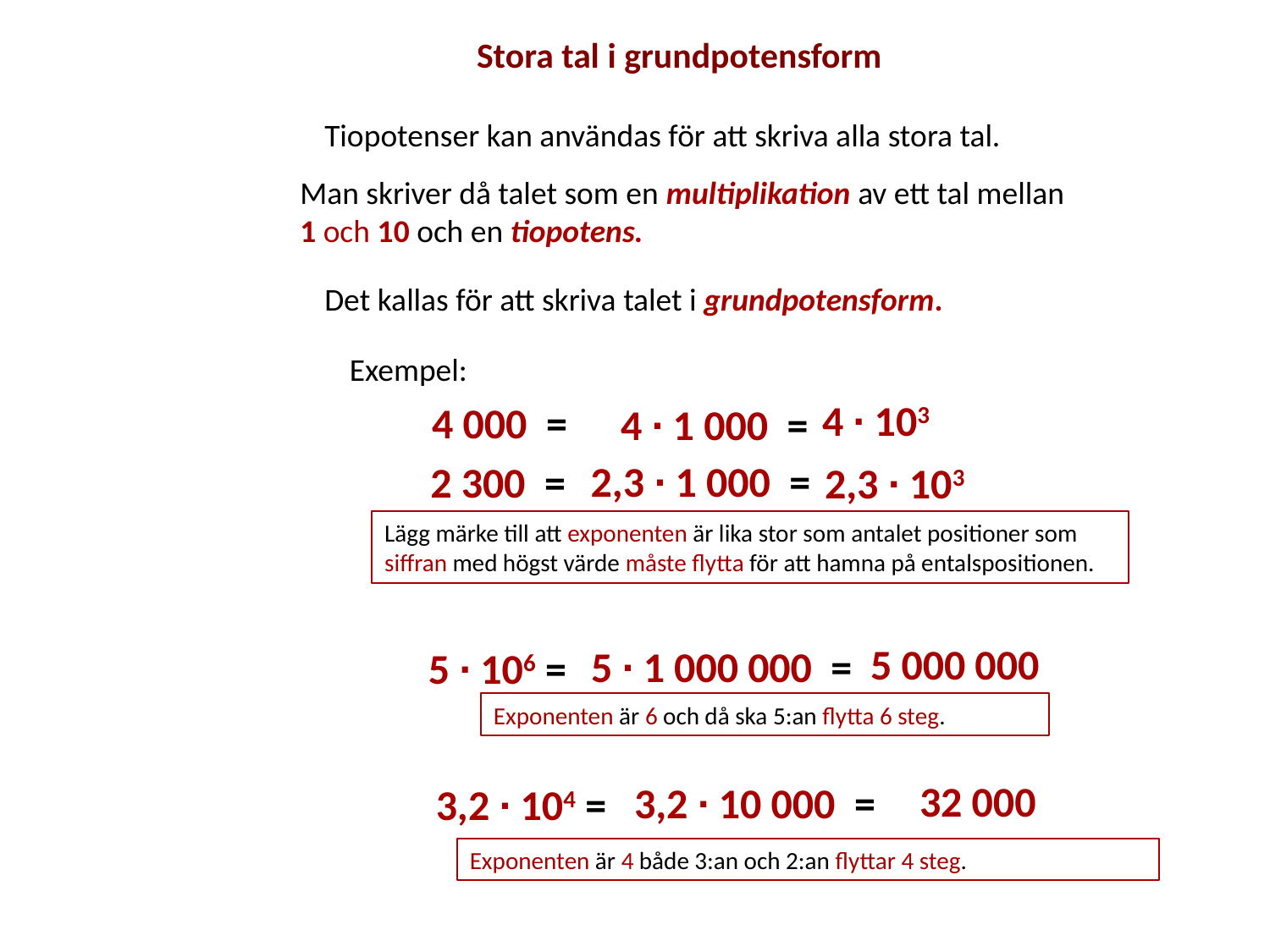

Stora tal i grundpotensform
Tiopotenser kan användas för att skriva alla stora tal.
Man skriver då talet som en multiplikation av ett tal mellan
1 och 10 och en tiopotens.
Det kallas för att skriva talet i grundpotensform.
Exempel:
4 ∙ 103
4 000  =
4 ∙ 1 000  =
2,3 ∙ 1 000  =
2 300  =
2,3 ∙ 103
Lägg märke till att exponenten är lika stor som antalet positioner som siffran med högst värde måste flytta för att hamna på entalspositionen.
5 000 000
5 ∙ 1 000 000  =
 5 ∙ 106 =
Exponenten är 6 och då ska 5:an flytta 6 steg.
32 000
3,2 ∙ 10 000  =
 3,2 ∙ 104 =
Exponenten är 4 både 3:an och 2:an flyttar 4 steg.